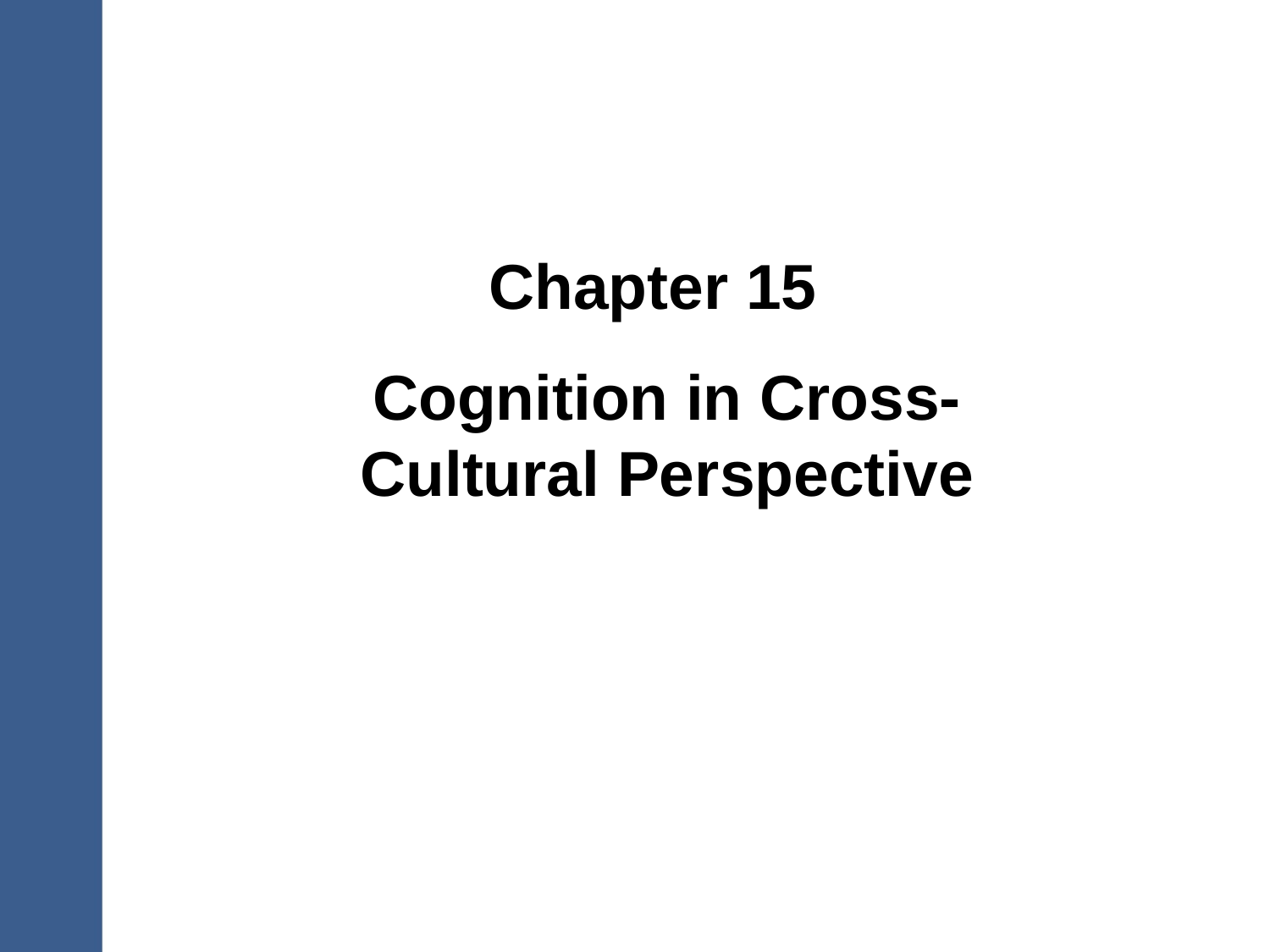

# Chapter 15
Cognition in Cross-Cultural Perspective